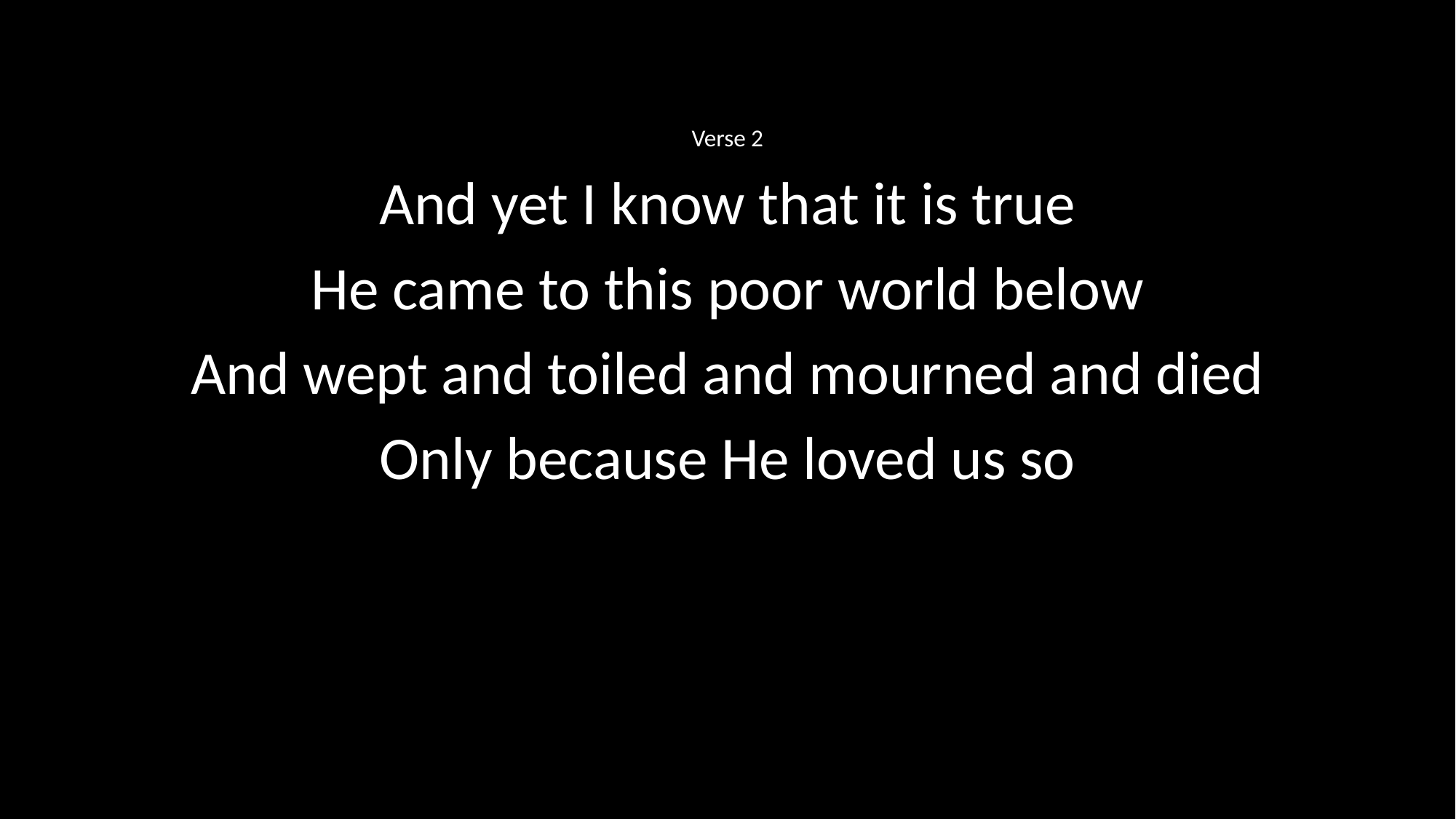

Verse 2
And yet I know that it is true
He came to this poor world below
And wept and toiled and mourned and died
Only because He loved us so